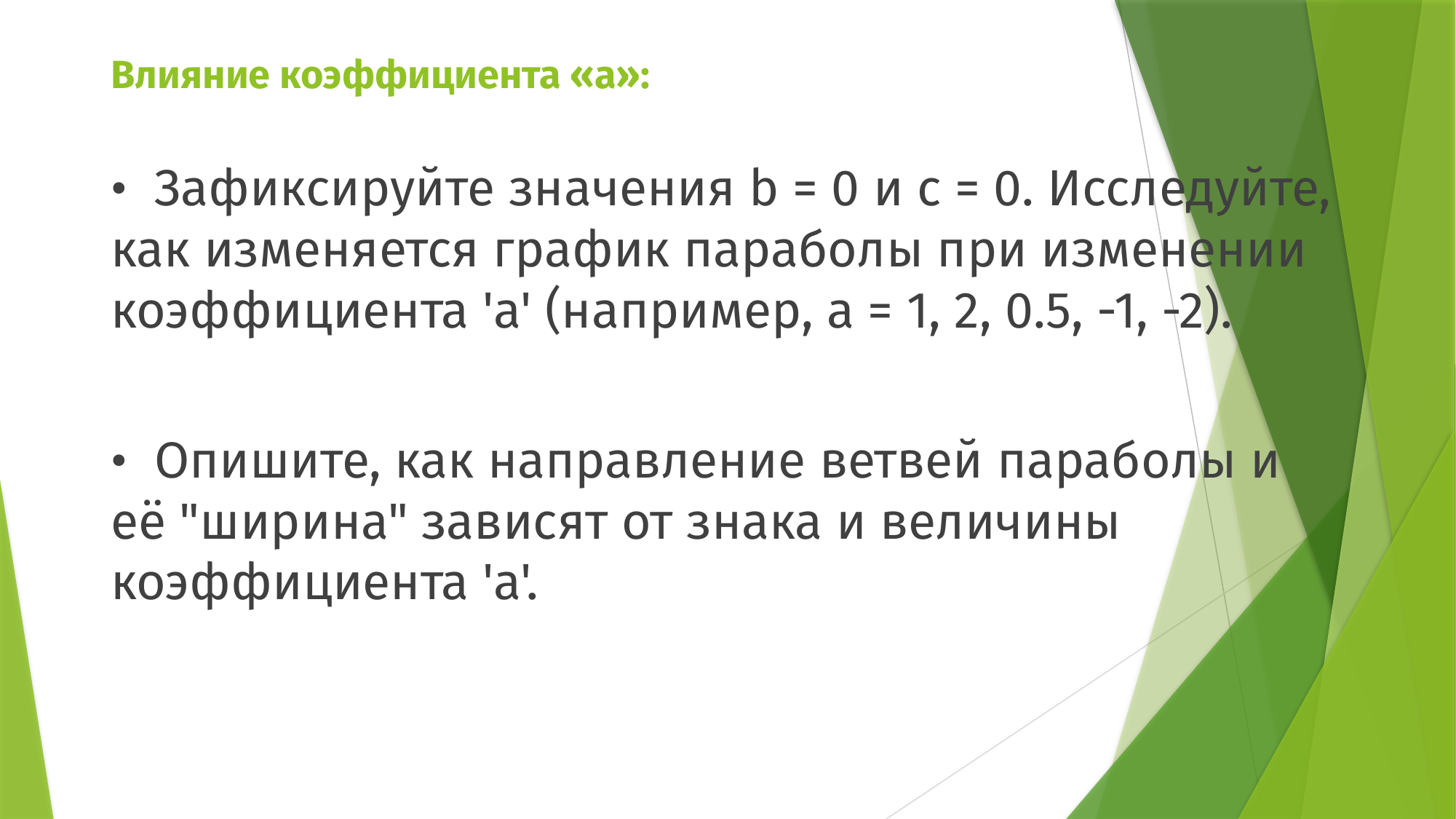

# Влияние коэффициента «a»:
•  Зафиксируйте значения b = 0 и c = 0. Исследуйте, как изменяется график параболы при изменении коэффициента 'a' (например, a = 1, 2, 0.5, -1, -2).

•  Опишите, как направление ветвей параболы и её "ширина" зависят от знака и величины коэффициента 'a'.